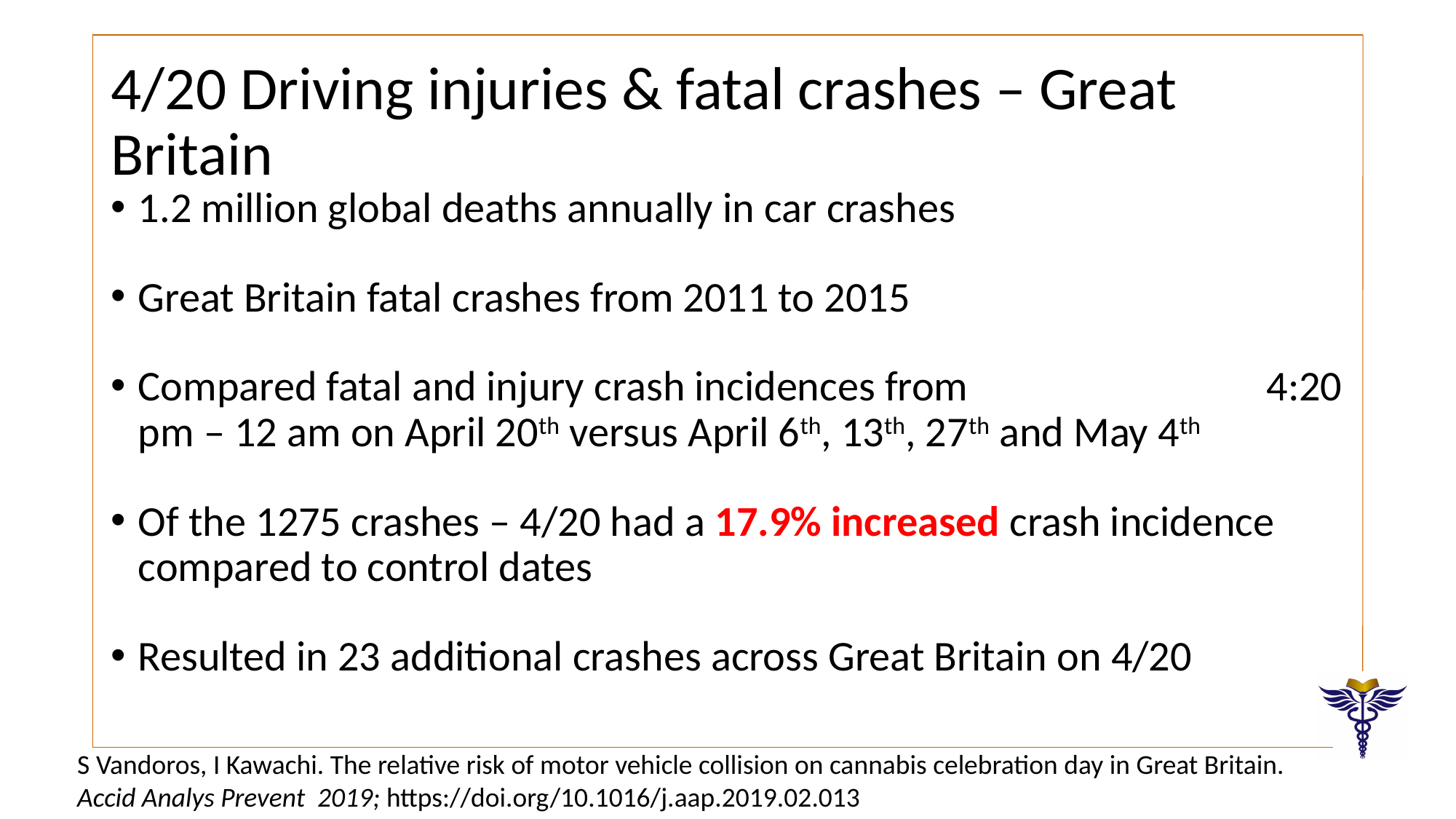

# 4/20 Driving injuries & fatal crashes – Great Britain
1.2 million global deaths annually in car crashes

Great Britain fatal crashes from 2011 to 2015

Compared fatal and injury crash incidences from                               4:20 pm – 12 am on April 20th versus April 6th, 13th, 27th and May 4th

Of the 1275 crashes – 4/20 had a 17.9% increased crash incidence compared to control dates

Resulted in 23 additional crashes across Great Britain on 4/20
S Vandoros, I Kawachi. The relative risk of motor vehicle collision on cannabis celebration day in Great Britain. Accid Analys Prevent  2019; https://doi.org/10.1016/j.aap.2019.02.013